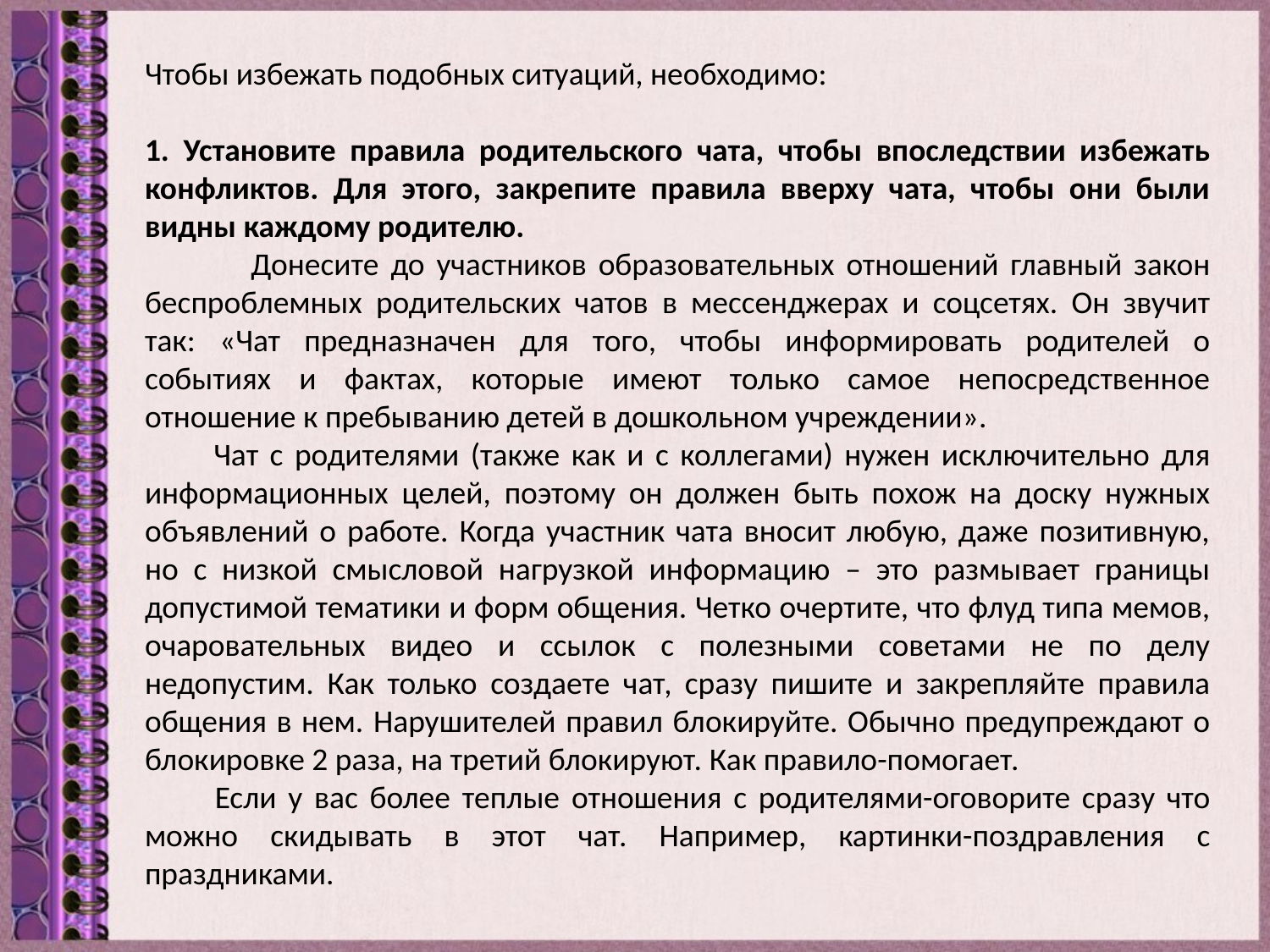

Чтобы избежать подобных ситуаций, необходимо:

1. Установите правила родительского чата, чтобы впоследствии избежать конфликтов. Для этого, закрепите правила вверху чата, чтобы они были видны каждому родителю.
         Донесите до участников образовательных отношений главный закон беспроблемных родительских чатов в мессенджерах и соцсетях. Он звучит так: «Чат предназначен для того, чтобы информировать родителей о событиях и фактах, которые имеют только самое непосредственное отношение к пребыванию детей в дошкольном учреждении».
      Чат с родителями (также как и с коллегами) нужен исключительно для информационных целей, поэтому он должен быть похож на доску нужных объявлений о работе. Когда участник чата вносит любую, даже позитивную, но с низкой смысловой нагрузкой информацию – это размывает границы допустимой тематики и форм общения. Четко очертите, что флуд типа мемов, очаровательных видео и ссылок с полезными советами не по делу недопустим. Как только создаете чат, сразу пишите и закрепляйте правила общения в нем. Нарушителей правил блокируйте. Обычно предупреждают о блокировке 2 раза, на третий блокируют. Как правило-помогает.
      Если у вас более теплые отношения с родителями-оговорите сразу что можно скидывать в этот чат. Например, картинки-поздравления с праздниками.